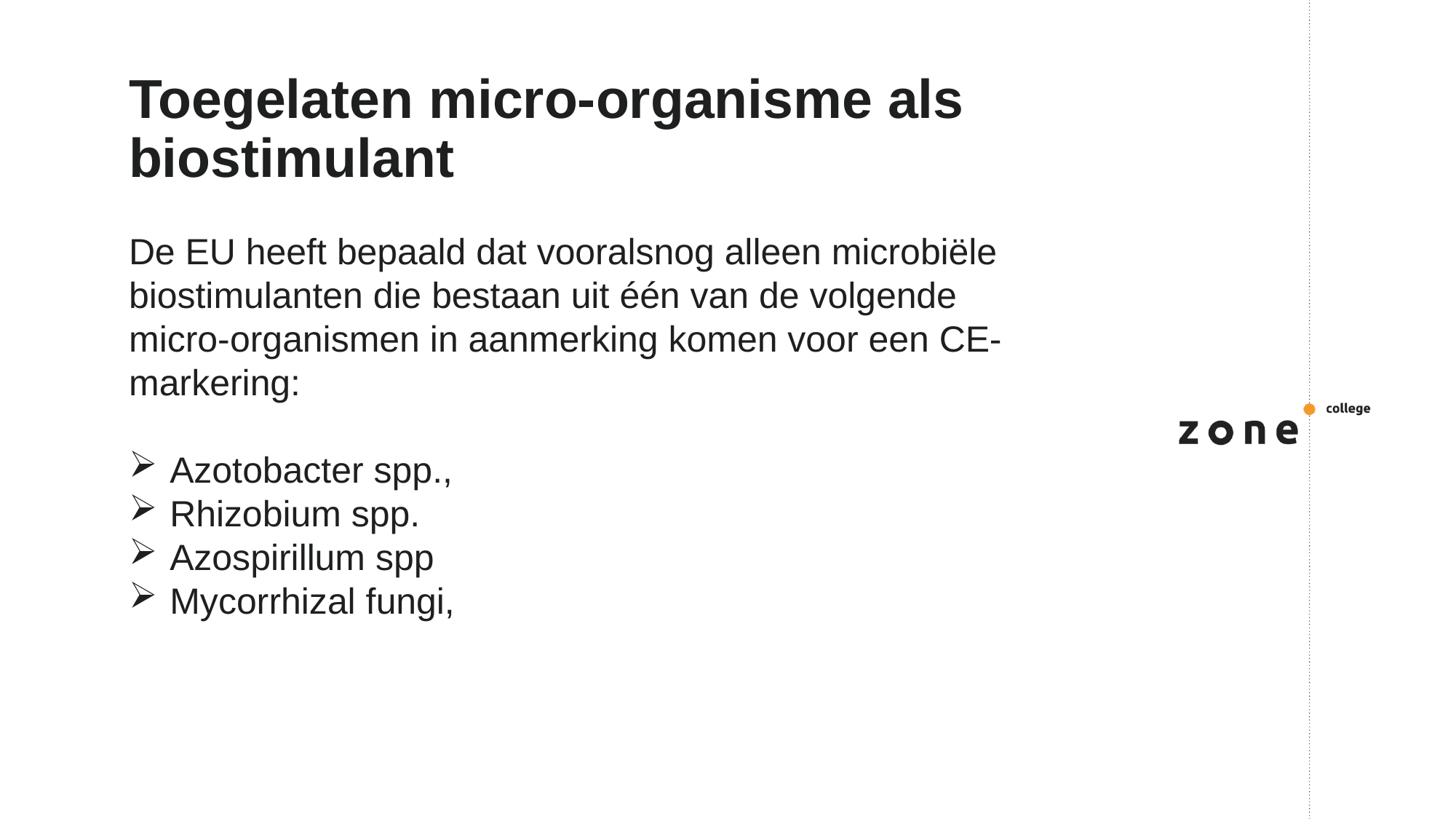

# Toegelaten micro-organisme als biostimulant
De EU heeft bepaald dat vooralsnog alleen microbiële biostimulanten die bestaan uit één van de volgende micro-organismen in aanmerking komen voor een CE-markering:

Azotobacter spp.,
Rhizobium spp.
Azospirillum spp
Mycorrhizal fungi,